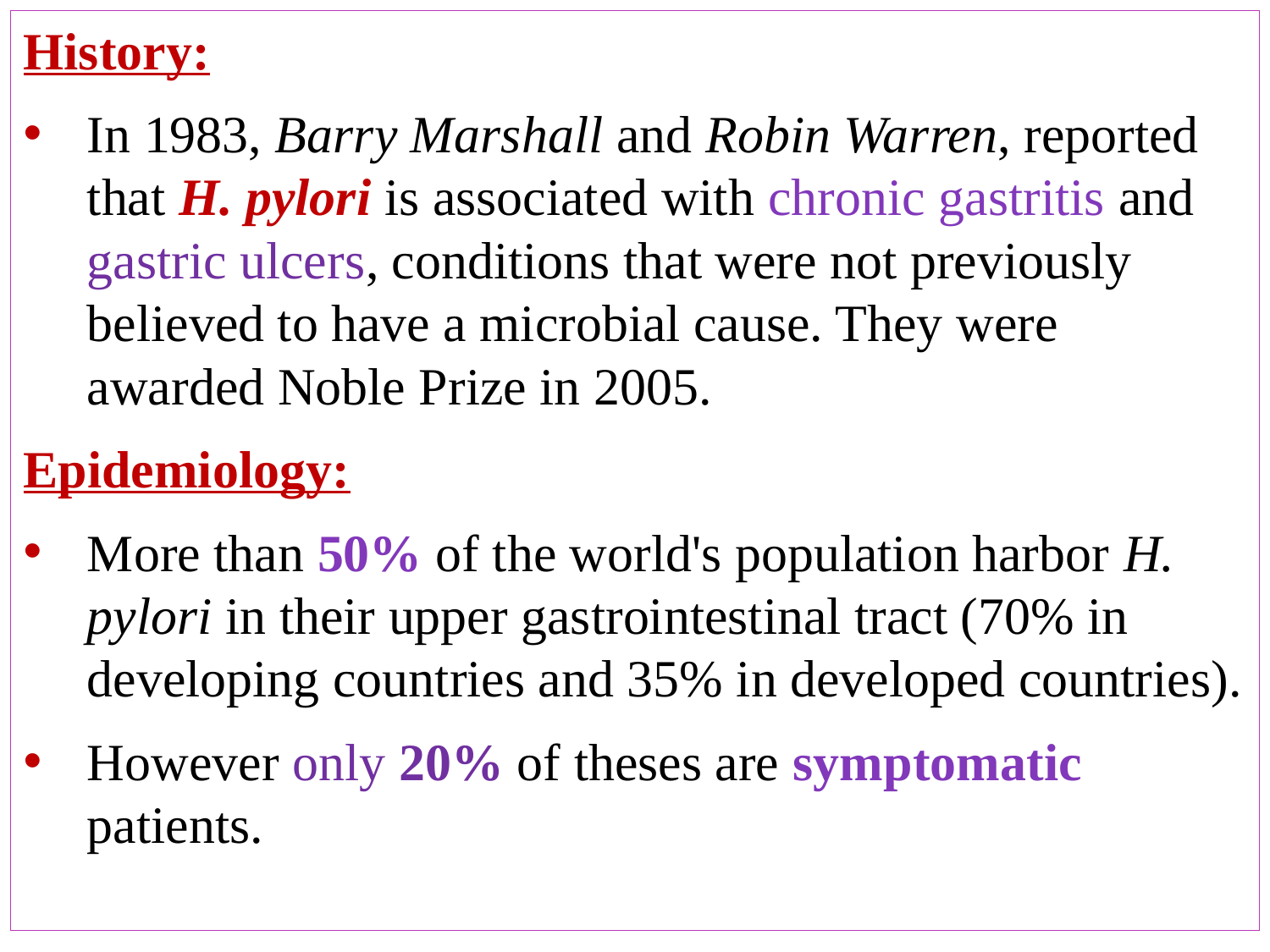

History:
In 1983, Barry Marshall and Robin Warren, reported that H. pylori is associated with chronic gastritis and gastric ulcers, conditions that were not previously believed to have a microbial cause. They were awarded Noble Prize in 2005.
Epidemiology:
More than 50% of the world's population harbor H. pylori in their upper gastrointestinal tract (70% in developing countries and 35% in developed countries).
However only 20% of theses are symptomatic patients.